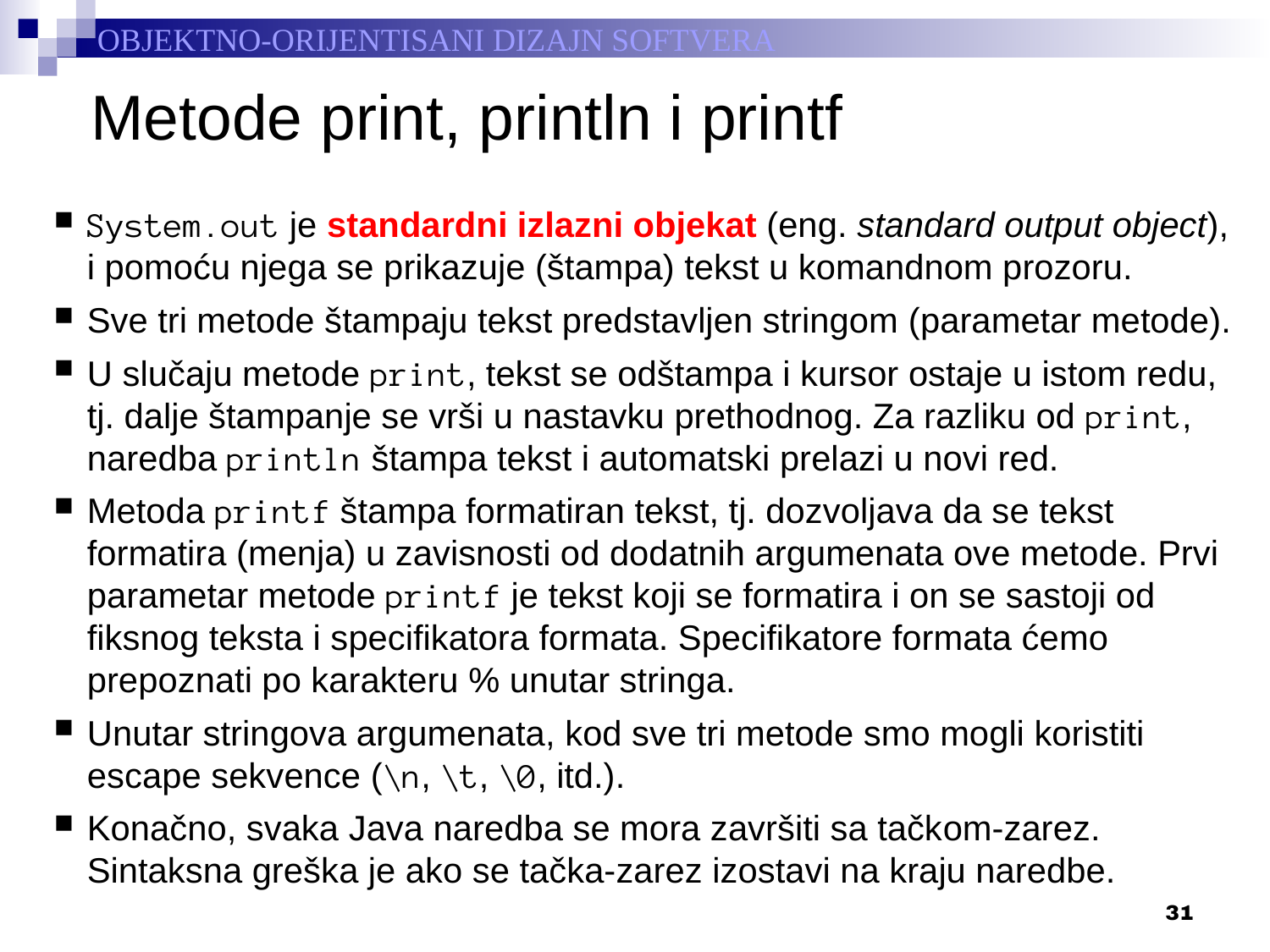

# Metode print, println i printf
System.out je standardni izlazni objekat (eng. standard output object), i pomoću njega se prikazuje (štampa) tekst u komandnom prozoru.
Sve tri metode štampaju tekst predstavljen stringom (parametar metode).
U slučaju metode print, tekst se odštampa i kursor ostaje u istom redu, tj. dalje štampanje se vrši u nastavku prethodnog. Za razliku od print, naredba println štampa tekst i automatski prelazi u novi red.
Metoda printf štampa formatiran tekst, tj. dozvoljava da se tekst formatira (menja) u zavisnosti od dodatnih argumenata ove metode. Prvi parametar metode printf je tekst koji se formatira i on se sastoji od fiksnog teksta i specifikatora formata. Specifikatore formata ćemo prepoznati po karakteru % unutar stringa.
Unutar stringova argumenata, kod sve tri metode smo mogli koristiti escape sekvence (\n, \t, \0, itd.).
Konačno, svaka Java naredba se mora završiti sa tačkom-zarez. Sintaksna greška je ako se tačka-zarez izostavi na kraju naredbe.
31